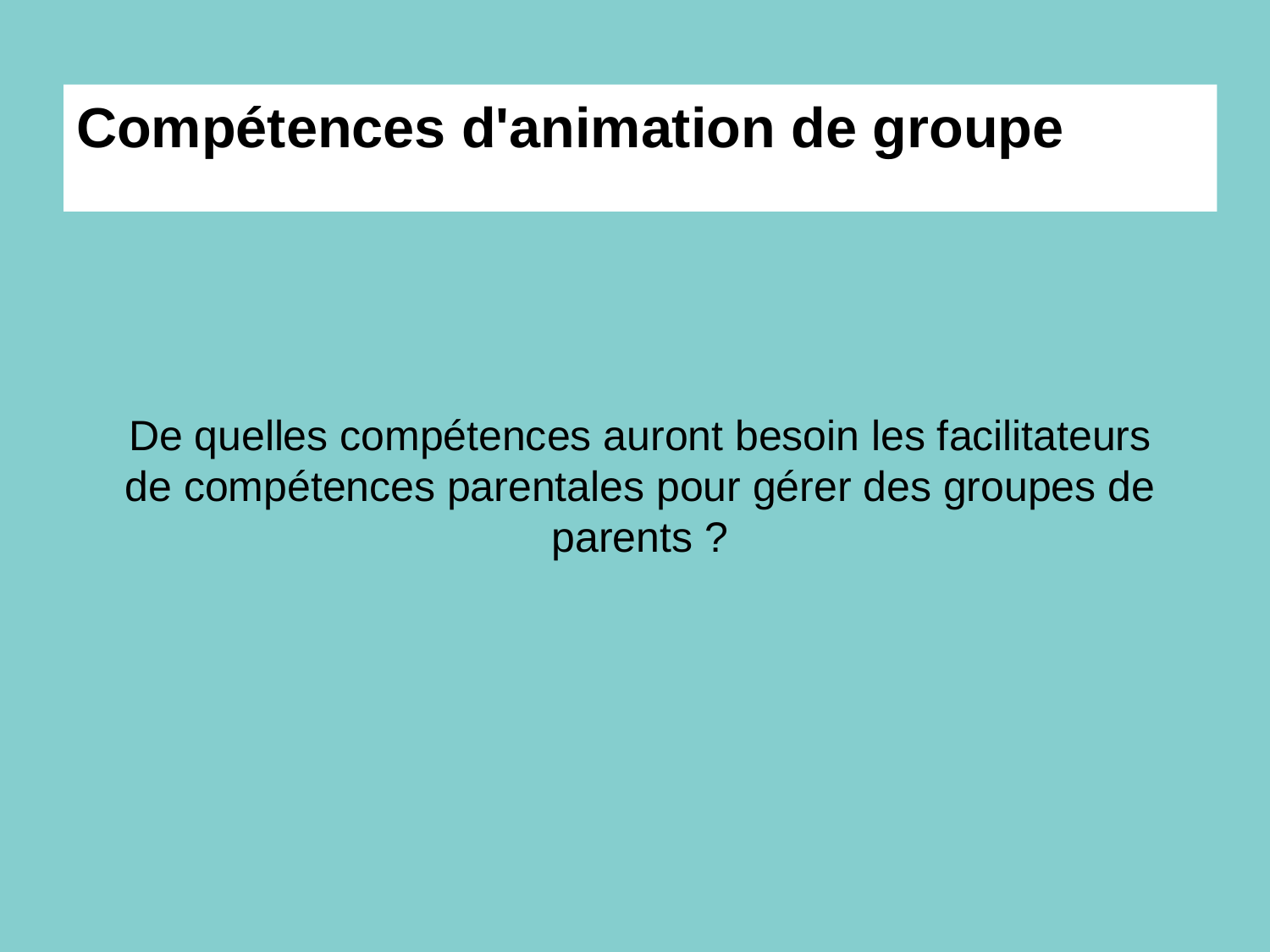

# Compétences d'animation de groupe
De quelles compétences auront besoin les facilitateurs de compétences parentales pour gérer des groupes de parents ?